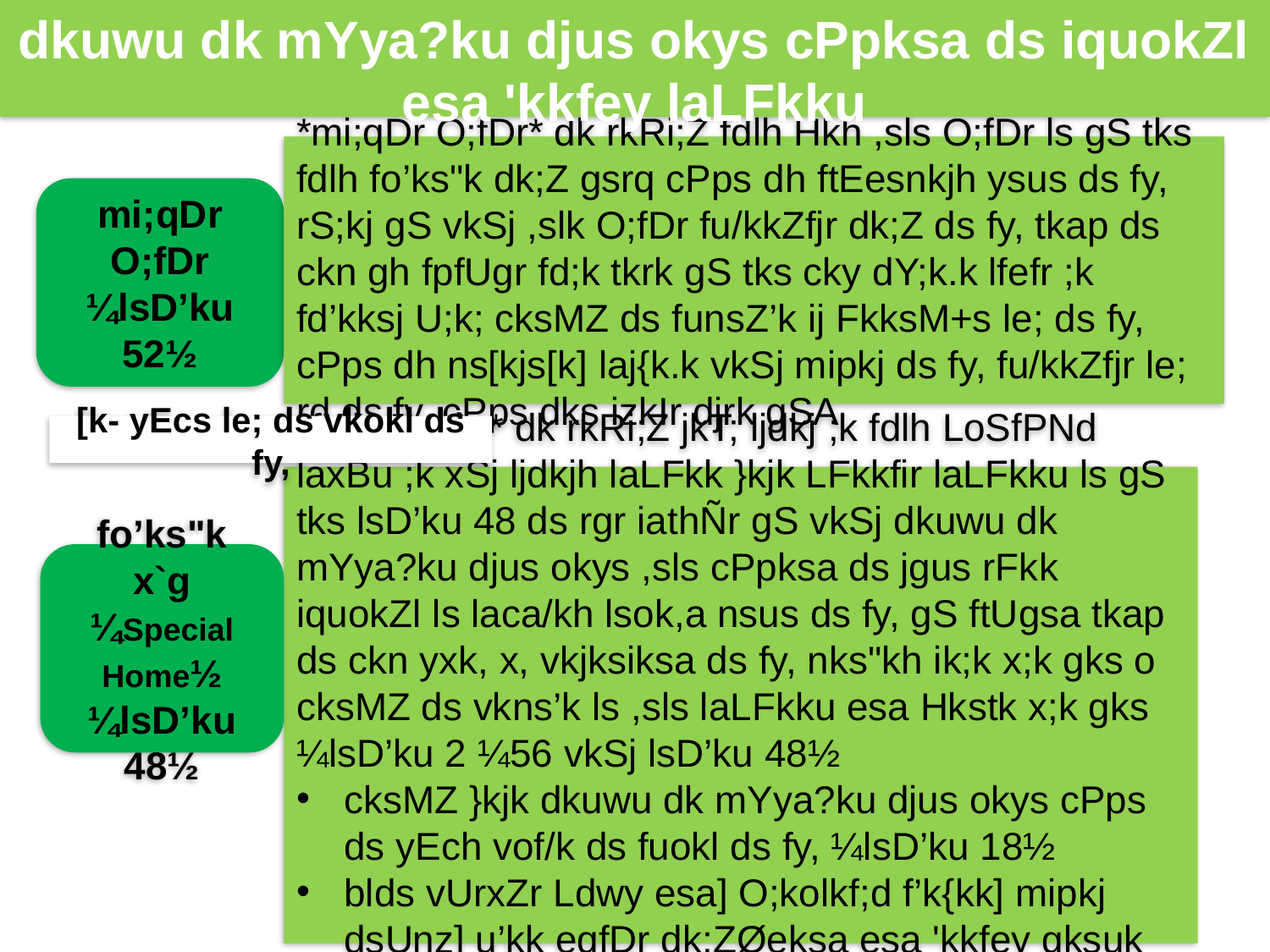

dkuwu dk mYya?ku djus okys cPpksa ds iquokZl esa 'kkfey laLFkku
*mi;qDr O;fDr* dk rkRi;Z fdlh Hkh ,sls O;fDr ls gS tks fdlh fo’ks"k dk;Z gsrq cPps dh ftEesnkjh ysus ds fy, rS;kj gS vkSj ,slk O;fDr fu/kkZfjr dk;Z ds fy, tkap ds ckn gh fpfUgr fd;k tkrk gS tks cky dY;k.k lfefr ;k fd’kksj U;k; cksMZ ds funsZ’k ij FkksM+s le; ds fy, cPps dh ns[kjs[k] laj{k.k vkSj mipkj ds fy, fu/kkZfjr le; rd ds fy, cPps dks izkIr djrk gSA
mi;qDr O;fDr
¼lsD’ku 52½
[k- yEcs le; ds vkokl ds fy,
*fo’ks"k x`g* dk rkRi;Z jkT; ljdkj ;k fdlh LoSfPNd laxBu ;k xSj ljdkjh laLFkk }kjk LFkkfir laLFkku ls gS tks lsD’ku 48 ds rgr iathÑr gS vkSj dkuwu dk mYya?ku djus okys ,sls cPpksa ds jgus rFkk iquokZl ls laca/kh lsok,a nsus ds fy, gS ftUgsa tkap ds ckn yxk, x, vkjksiksa ds fy, nks"kh ik;k x;k gks o cksMZ ds vkns’k ls ,sls laLFkku esa Hkstk x;k gks ¼lsD’ku 2 ¼56 vkSj lsD’ku 48½
cksMZ }kjk dkuwu dk mYya?ku djus okys cPps ds yEch vof/k ds fuokl ds fy, ¼lsD’ku 18½
blds vUrxZr Ldwy esa] O;kolkf;d f’k{kk] mipkj dsUnz] u’kk eqfDr dk;ZØeksa esa 'kkfey gksuk fufgr gSA
fo’ks"k x`g
¼Special Home½
¼lsD’ku 48½